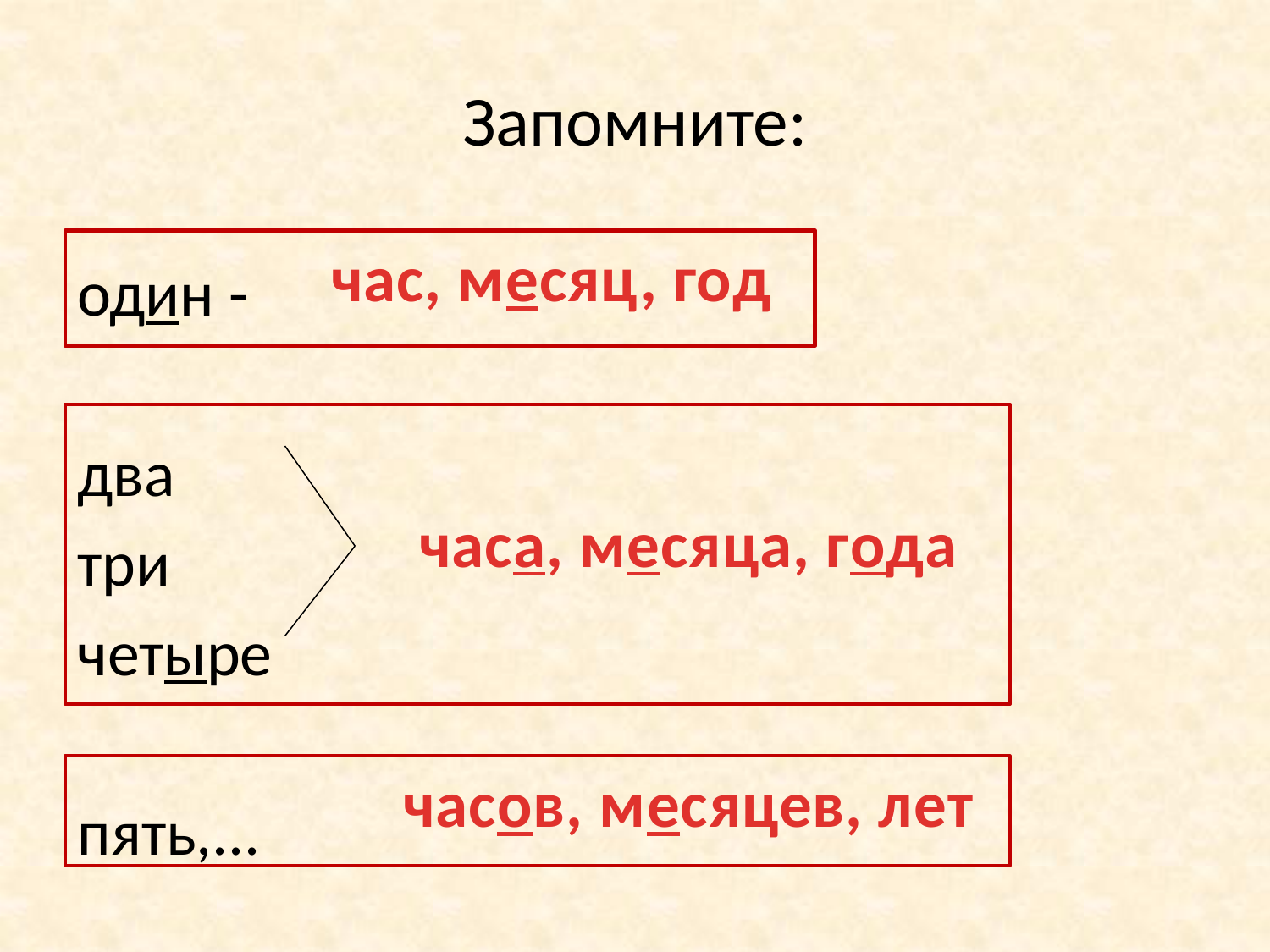

# Запомните:

час, месяц, год
один -

два
три
четыре

пять,...

часа, месяца, года

часов, месяцев, лет